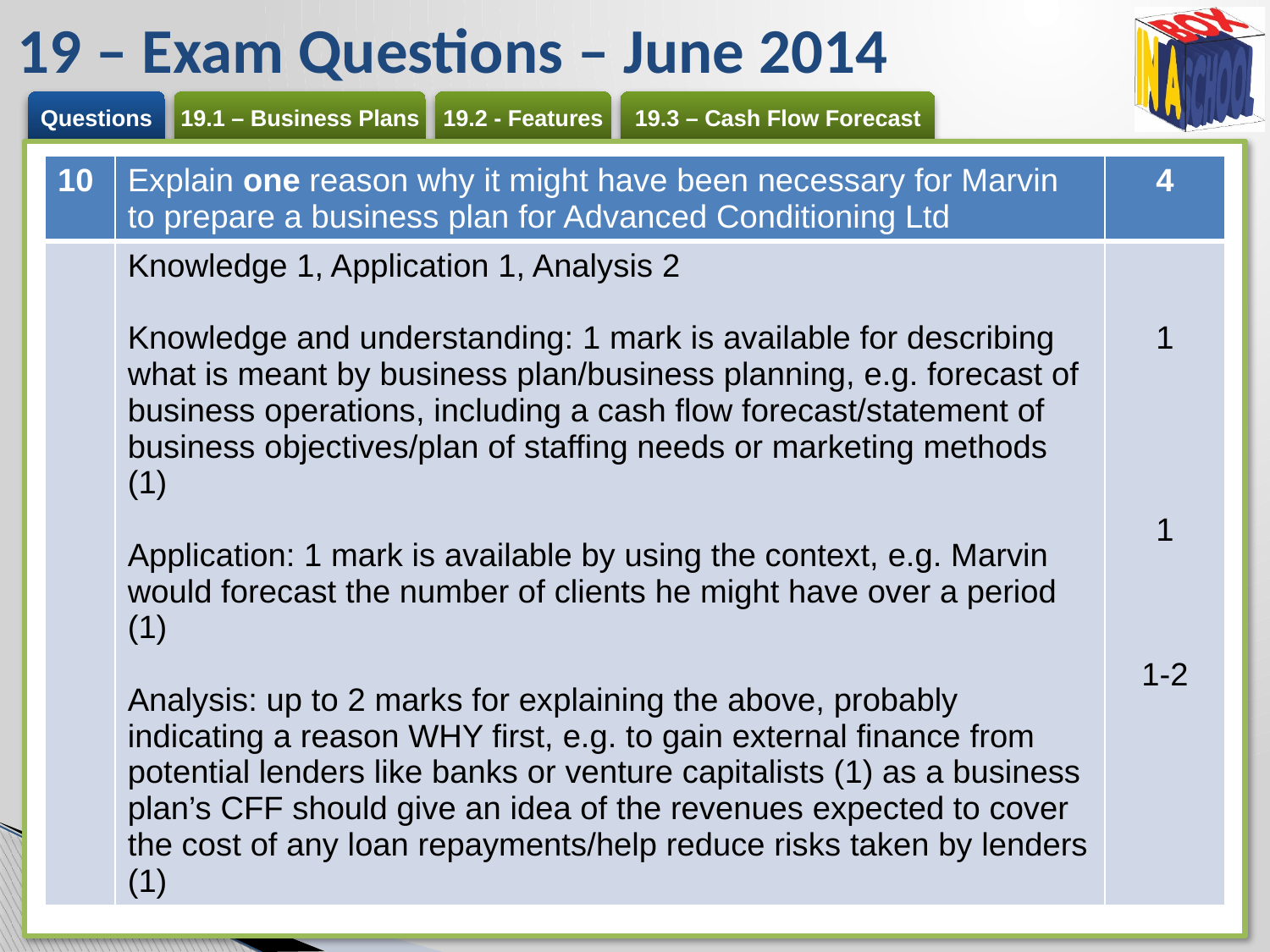

# 19 – Exam Questions – June 2014
| 10 | Explain one reason why it might have been necessary for Marvin to prepare a business plan for Advanced Conditioning Ltd | 4 |
| --- | --- | --- |
|  | Knowledge 1, Application 1, Analysis 2 Knowledge and understanding: 1 mark is available for describing what is meant by business plan/business planning, e.g. forecast of business operations, including a cash flow forecast/statement of business objectives/plan of staffing needs or marketing methods (1) Application: 1 mark is available by using the context, e.g. Marvin would forecast the number of clients he might have over a period (1) Analysis: up to 2 marks for explaining the above, probably indicating a reason WHY first, e.g. to gain external finance from potential lenders like banks or venture capitalists (1) as a business plan’s CFF should give an idea of the revenues expected to cover the cost of any loan repayments/help reduce risks taken by lenders (1) | 1 1 1-2 |